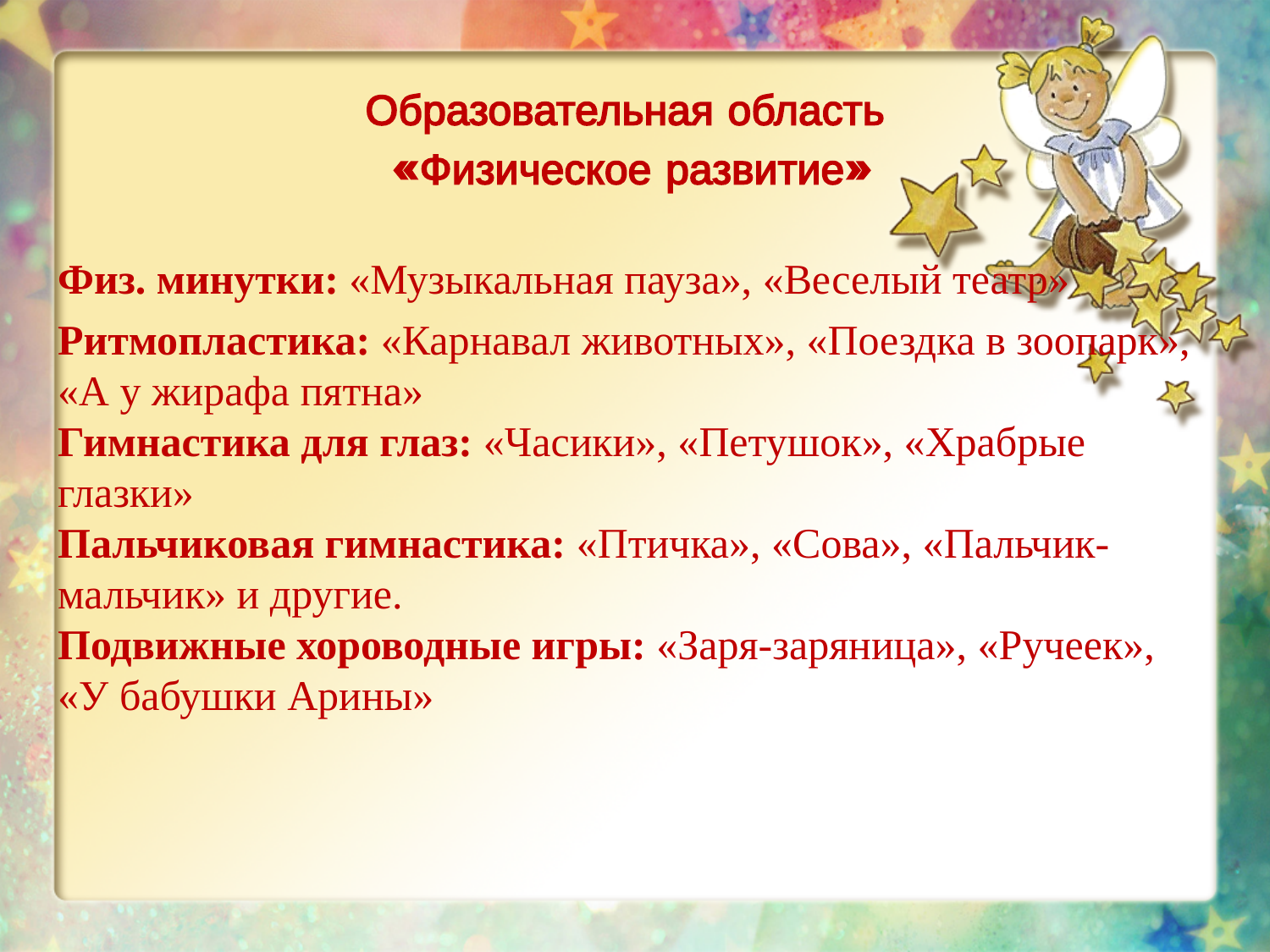

Образовательная область
 «Физическое развитие»
Физ. минутки: «Музыкальная пауза», «Веселый театр»
Ритмопластика: «Карнавал животных», «Поездка в зоопарк», «А у жирафа пятна»
Гимнастика для глаз: «Часики», «Петушок», «Храбрые глазки»
Пальчиковая гимнастика: «Птичка», «Сова», «Пальчик-мальчик» и другие.
Подвижные хороводные игры: «Заря-заряница», «Ручеек», «У бабушки Арины»